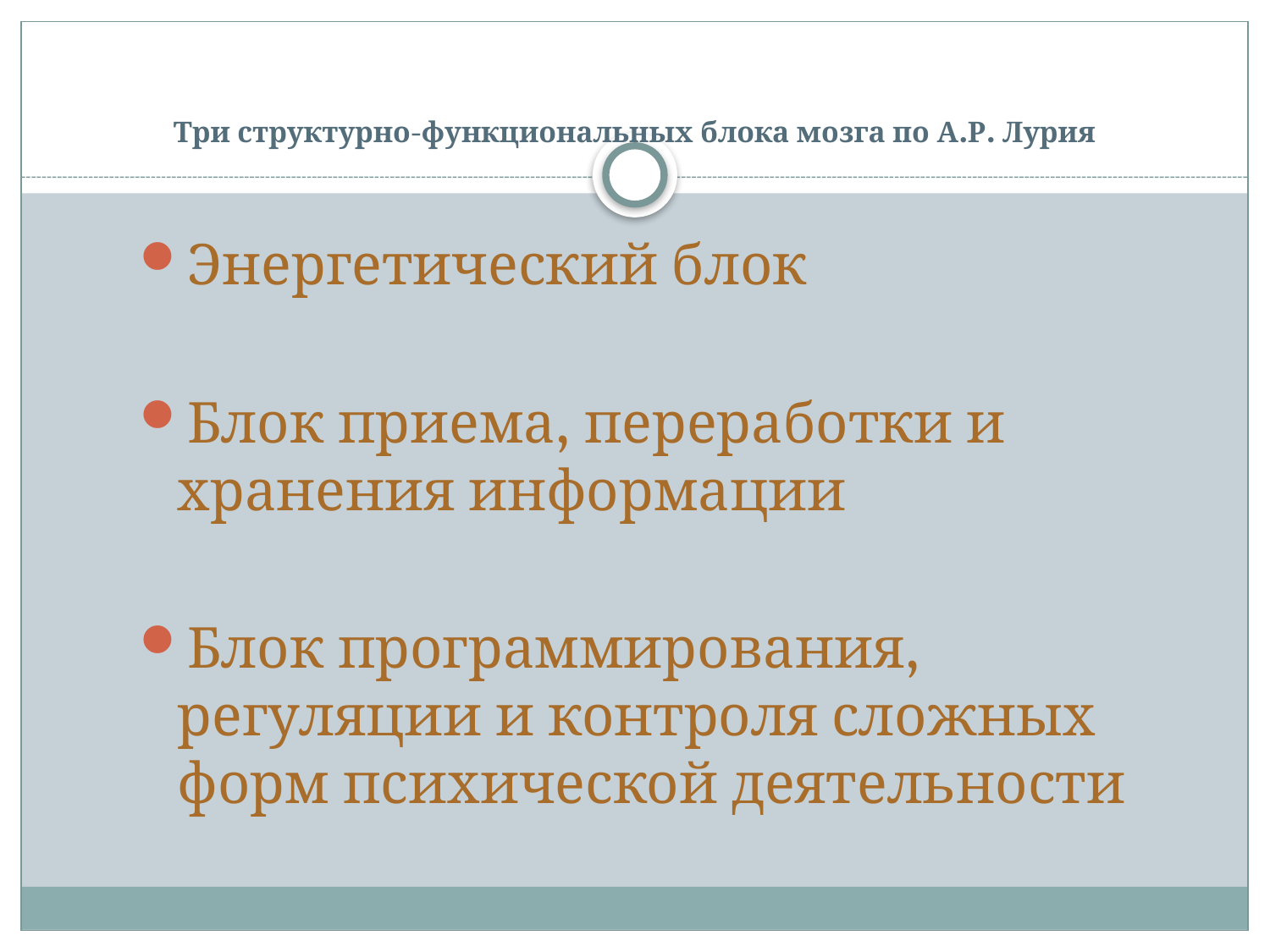

# Три структурно-функциональных блока мозга по А.Р. Лурия
Энергетический блок

Блок приема, переработки и хранения информации

Блок программирования, регуляции и контроля сложных форм психической деятельности